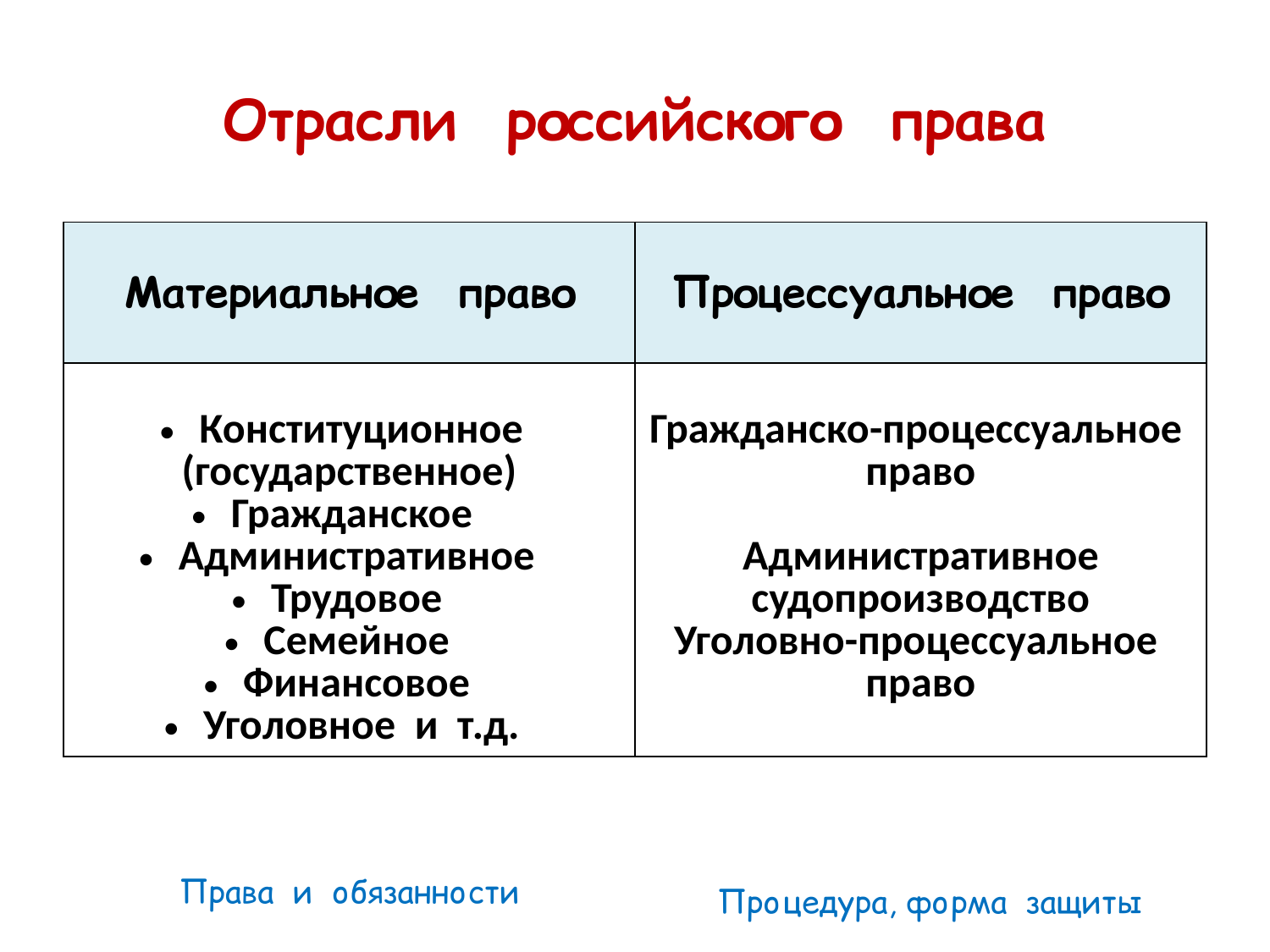

# Отрасли  российского  права
| Материальное право | Процессуальное право |
| --- | --- |
| Конституционное (государственное) Гражданское Административное Трудовое Семейное Финансовое Уголовное и т.д. | Гражданско-процессуальное право Административное судопроизводство Уголовно-процессуальное право |
Права  и  обязанности
Процедура, форма  защиты